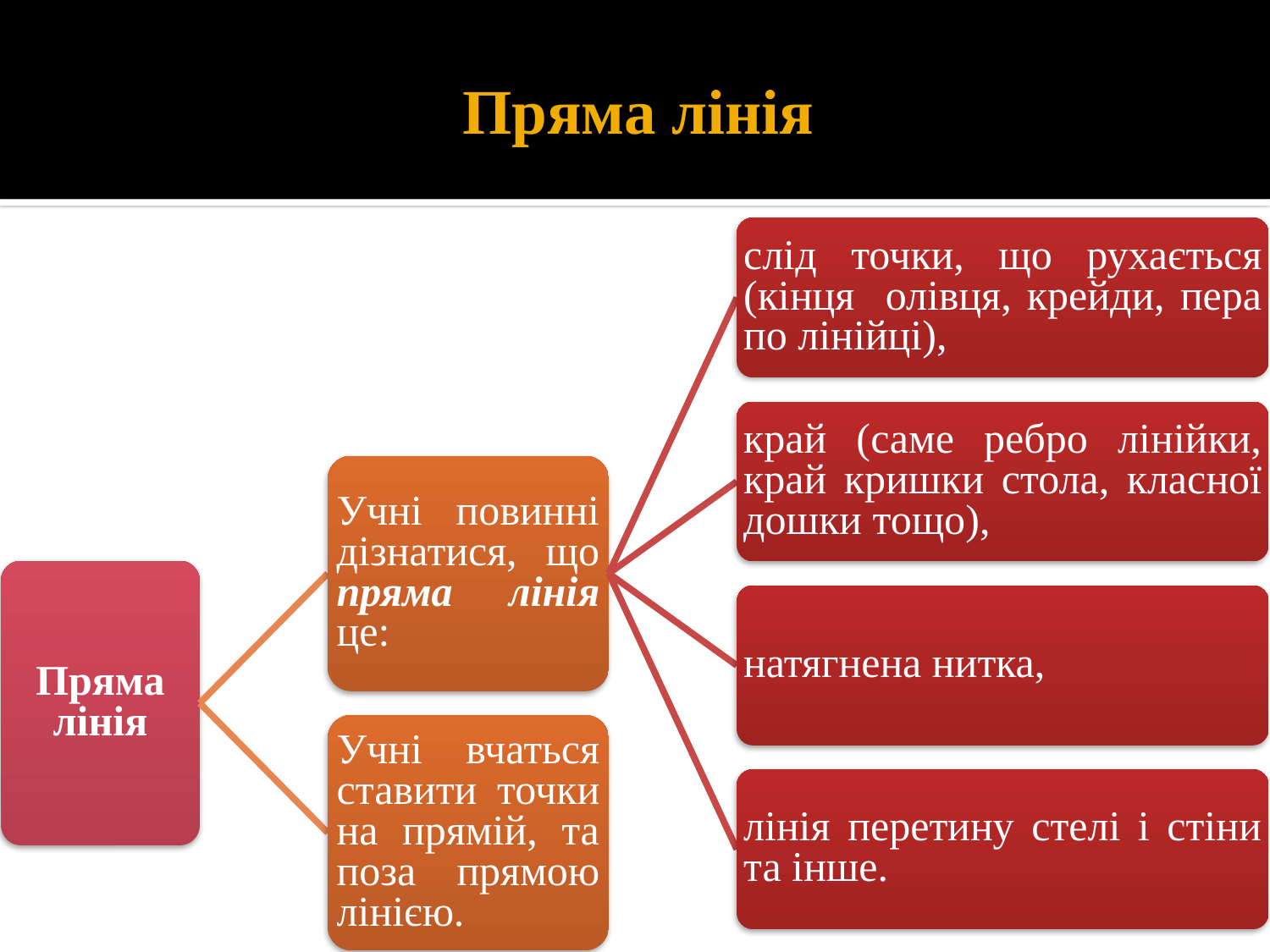

# Пряма лінія
Пряма лінія

Учні повинні дізнатися, що пряма лінія це:

слід точки, що рухається (кінця  олівця, крейди, пера по лінійці),

край (саме ребро лінійки, край кришки стола, класної дошки тощо),

натягнена нитка,

лінія перетину стелі і стіни та інше.

Учні вчаться ставити точки на прямій, та поза прямою лінією.